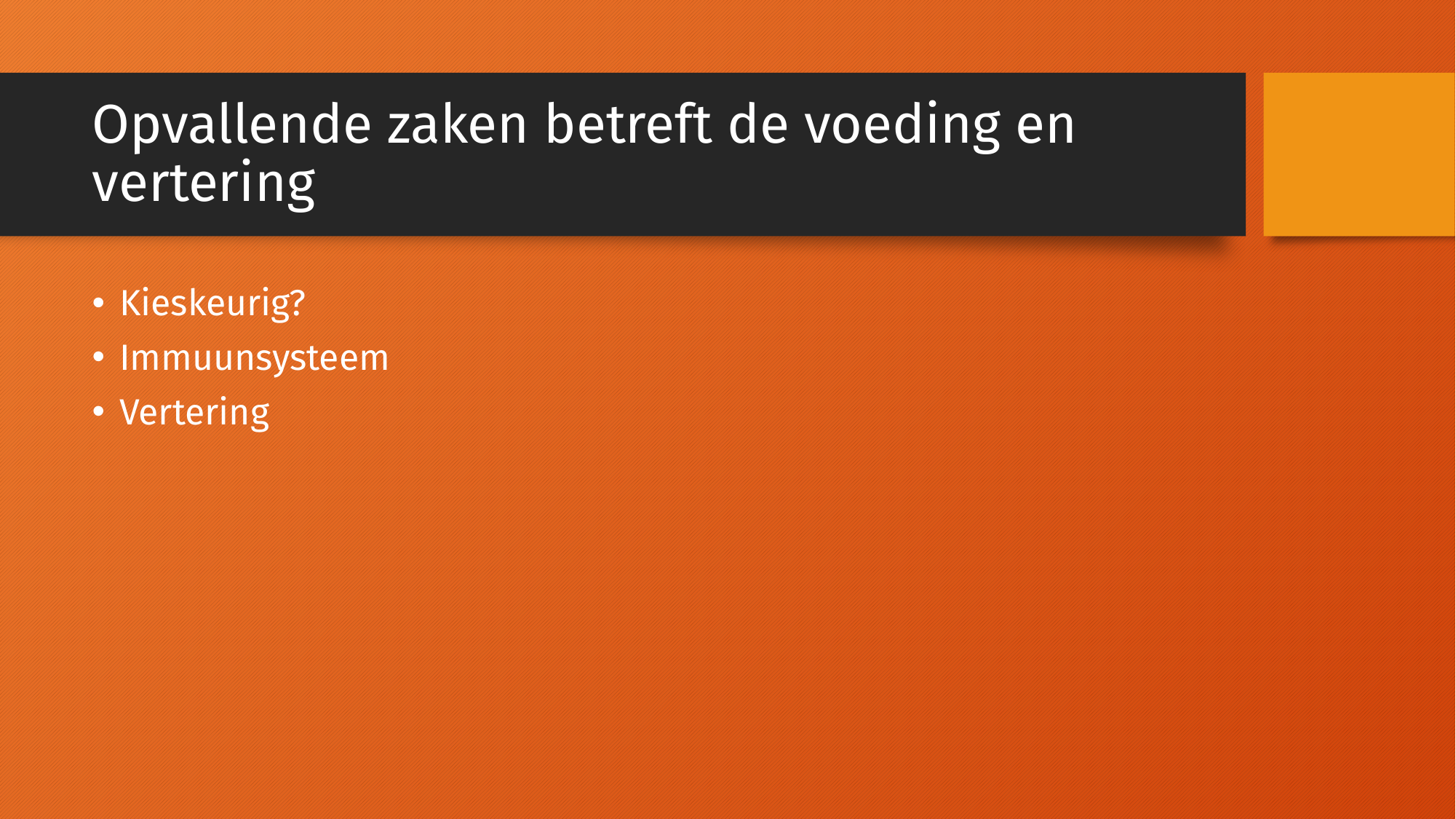

# Opvallende zaken betreft de voeding en vertering
Kieskeurig?
Immuunsysteem
Vertering